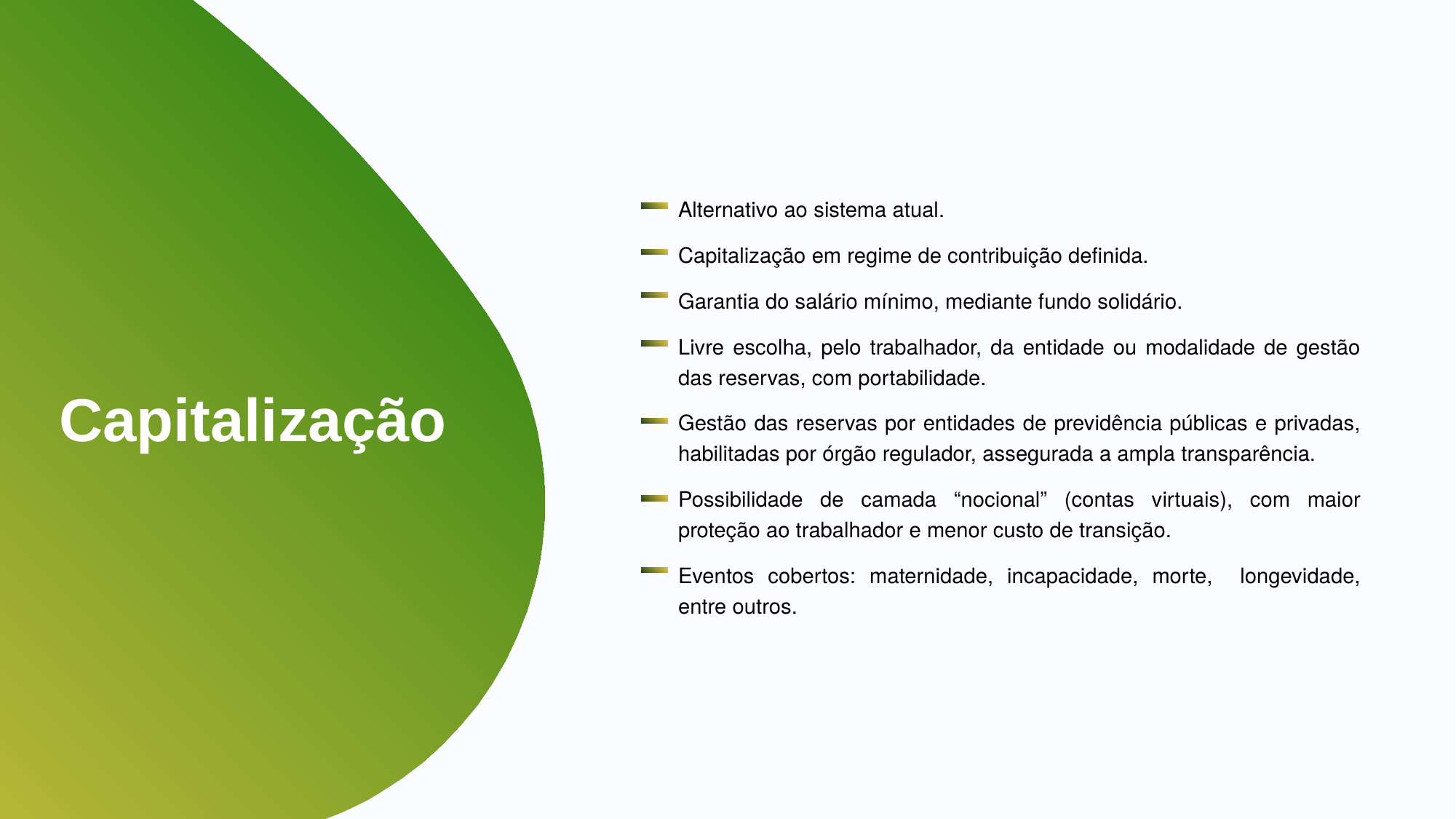

Alternativo ao sistema atual.
Capitalização em regime de contribuição definida.
Garantia do salário mínimo, mediante fundo solidário.
Livre escolha, pelo trabalhador, da entidade ou modalidade de gestão das reservas, com portabilidade.
Gestão das reservas por entidades de previdência públicas e privadas, habilitadas por órgão regulador, assegurada a ampla transparência.
Possibilidade de camada “nocional” (contas virtuais), com maior proteção ao trabalhador e menor custo de transição.
Eventos cobertos: maternidade, incapacidade, morte,  longevidade, entre outros.

Capitalização